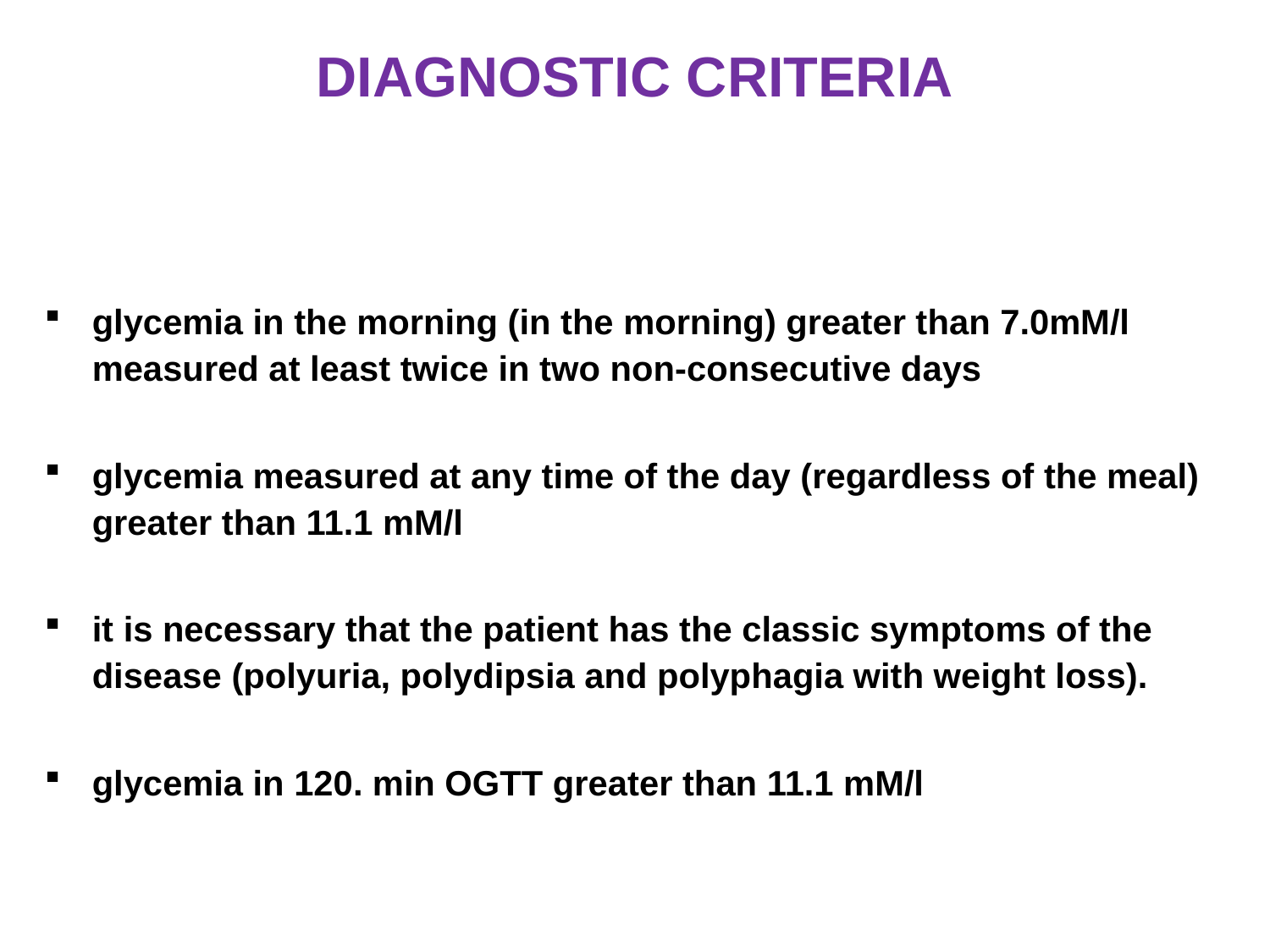

# DIAGNOSTIC CRITERIA

glycemia in the morning (in the morning) greater than 7.0mM/l measured at least twice in two non-consecutive days

glycemia measured at any time of the day (regardless of the meal) greater than 11.1 mM/l

it is necessary that the patient has the classic symptoms of the disease (polyuria, polydipsia and polyphagia with weight loss).

glycemia in 120. min OGTT greater than 11.1 mM/l